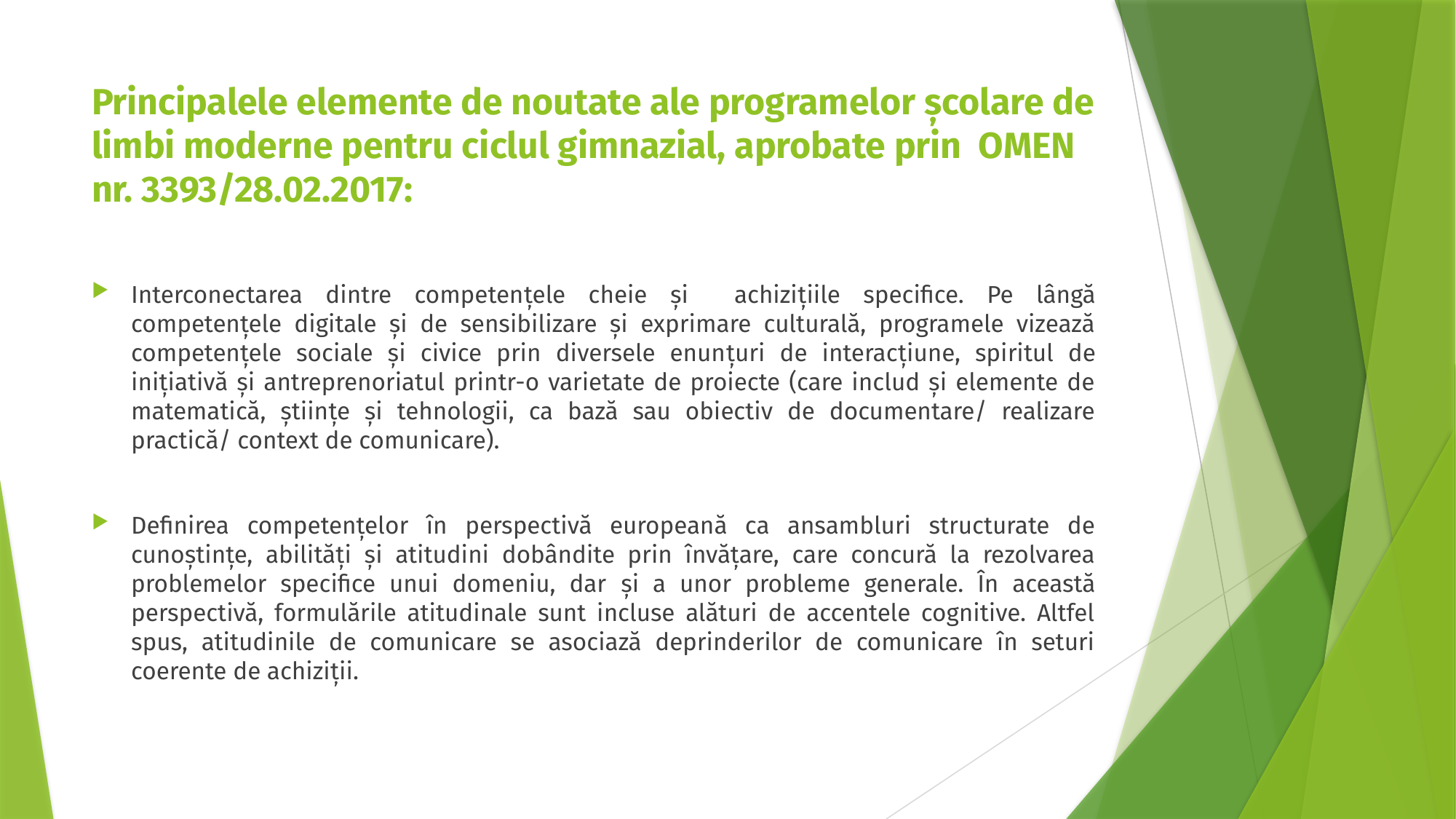

# Principalele elemente de noutate ale programelor școlare de limbi moderne pentru ciclul gimnazial, aprobate prin  OMEN nr. 3393/28.02.2017:

Interconectarea dintre competențele cheie și  achizițiile specifice. Pe lângă competențele digitale și de sensibilizare și exprimare culturală, programele vizează competențele sociale și civice prin diversele enunțuri de interacțiune, spiritul de inițiativă și antreprenoriatul printr-o varietate de proiecte (care includ și elemente de matematică, științe și tehnologii, ca bază sau obiectiv de documentare/ realizare practică/ context de comunicare).

Definirea competenţelor în perspectivă europeană ca ansambluri structurate de cunoştinţe, abilități şi atitudini dobândite prin învăţare, care concură la rezolvarea problemelor specifice unui domeniu, dar şi a unor probleme generale. În această perspectivă, formulările atitudinale sunt incluse alături de accentele cognitive. Altfel spus, atitudinile de comunicare se asociază deprinderilor de comunicare în seturi coerente de achiziții.